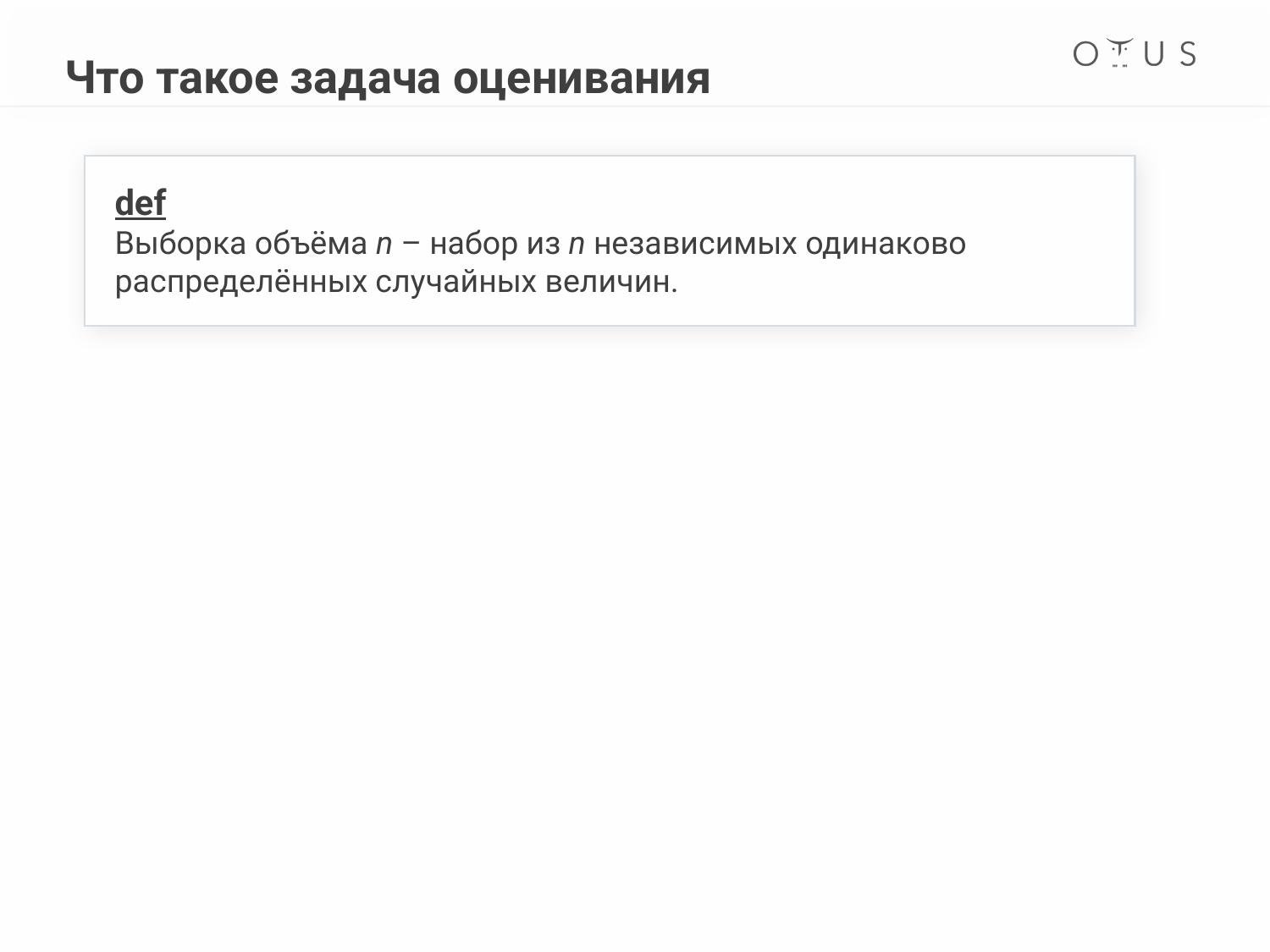

Что такое задача оценивания

def
Выборка объёма n – набор из n независимых одинаково распределённых случайных величин.